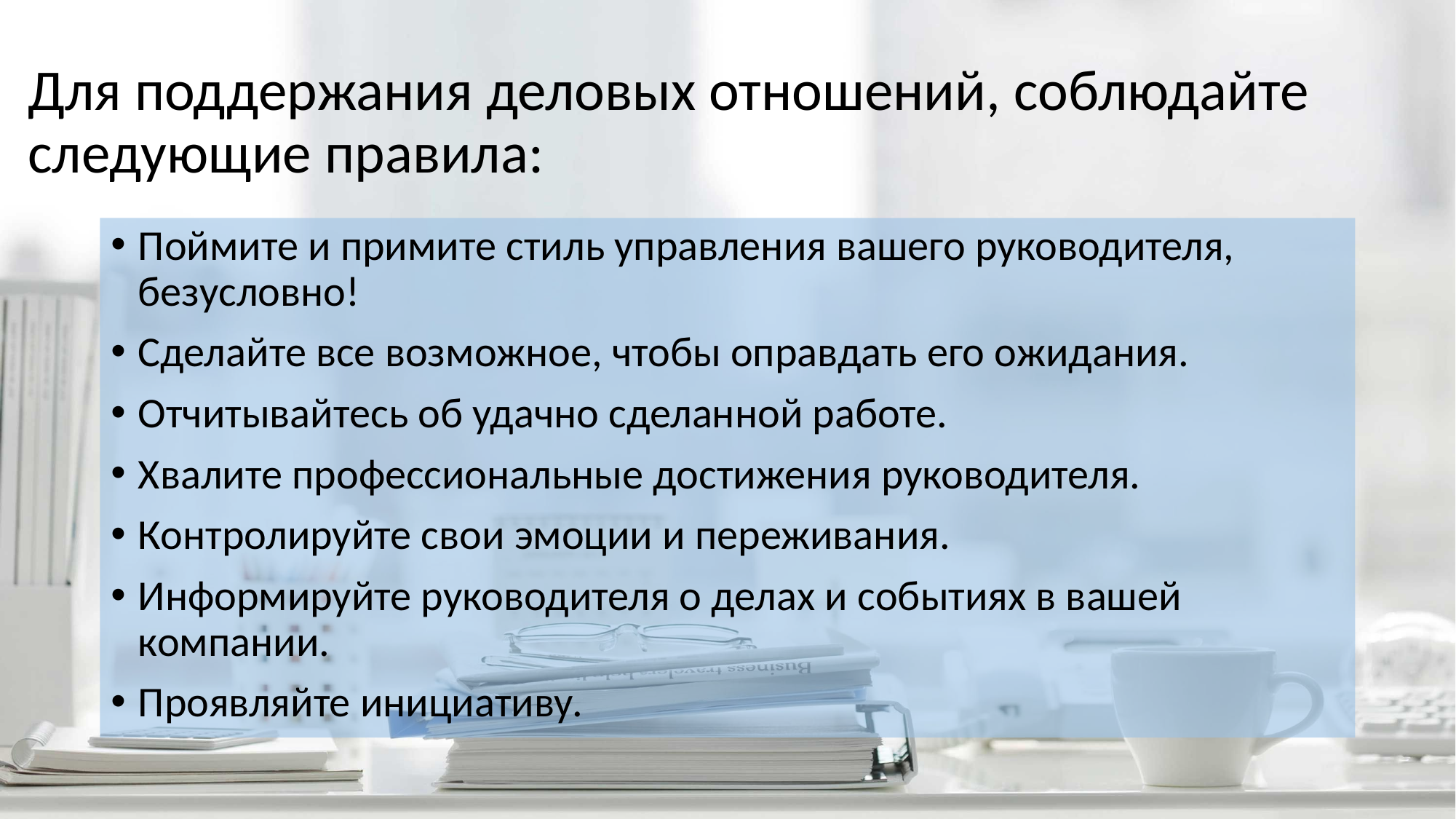

# Для поддержания деловых отношений, соблюдайте следующие правила:
Поймите и примите стиль управления вашего руководителя, безусловно!
Сделайте все возможное, чтобы оправдать его ожидания.
Отчитывайтесь об удачно сделанной работе.
Хвалите профессиональные достижения руководителя.
Контролируйте свои эмоции и переживания.
Информируйте руководителя о делах и событиях в вашей компании.
Проявляйте инициативу.